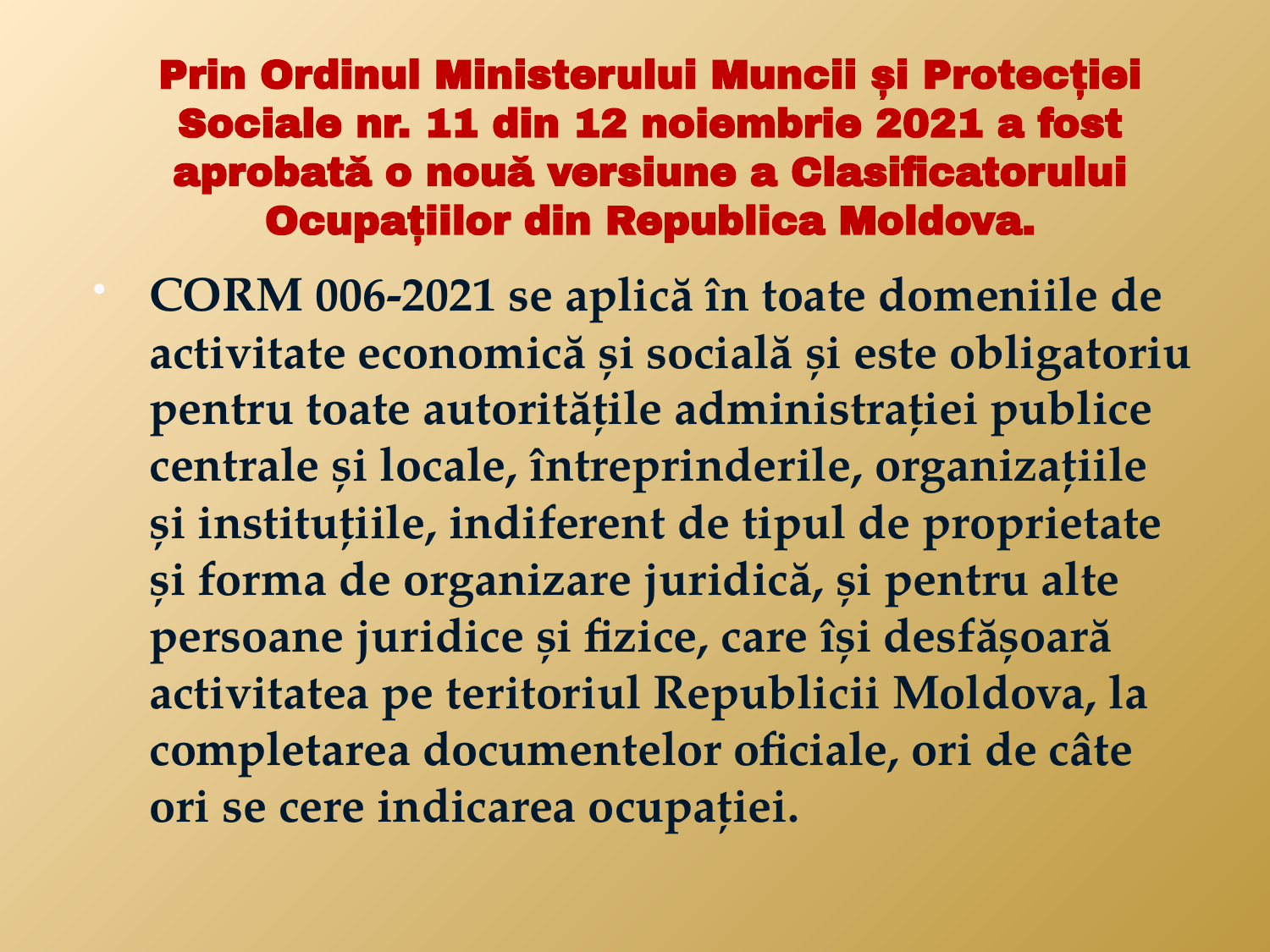

# Prin Ordinul Ministerului Muncii şi Protecţiei Sociale nr. 11 din 12 noiembrie 2021 a fost aprobată o nouă versiune a Clasificatorului Ocupaţiilor din Republica Moldova.
CORM 006-2021 se aplică în toate domeniile de activitate economică şi socială şi este obligatoriu pentru toate autorităţile administraţiei publice centrale şi locale, întreprinderile, organizaţiile şi instituţiile, indiferent de tipul de proprietate şi forma de organizare juridică, şi pentru alte persoane juridice şi fizice, care îşi desfăşoară activitatea pe teritoriul Republicii Moldova, la completarea documentelor oficiale, ori de câte ori se cere indicarea ocupaţiei.